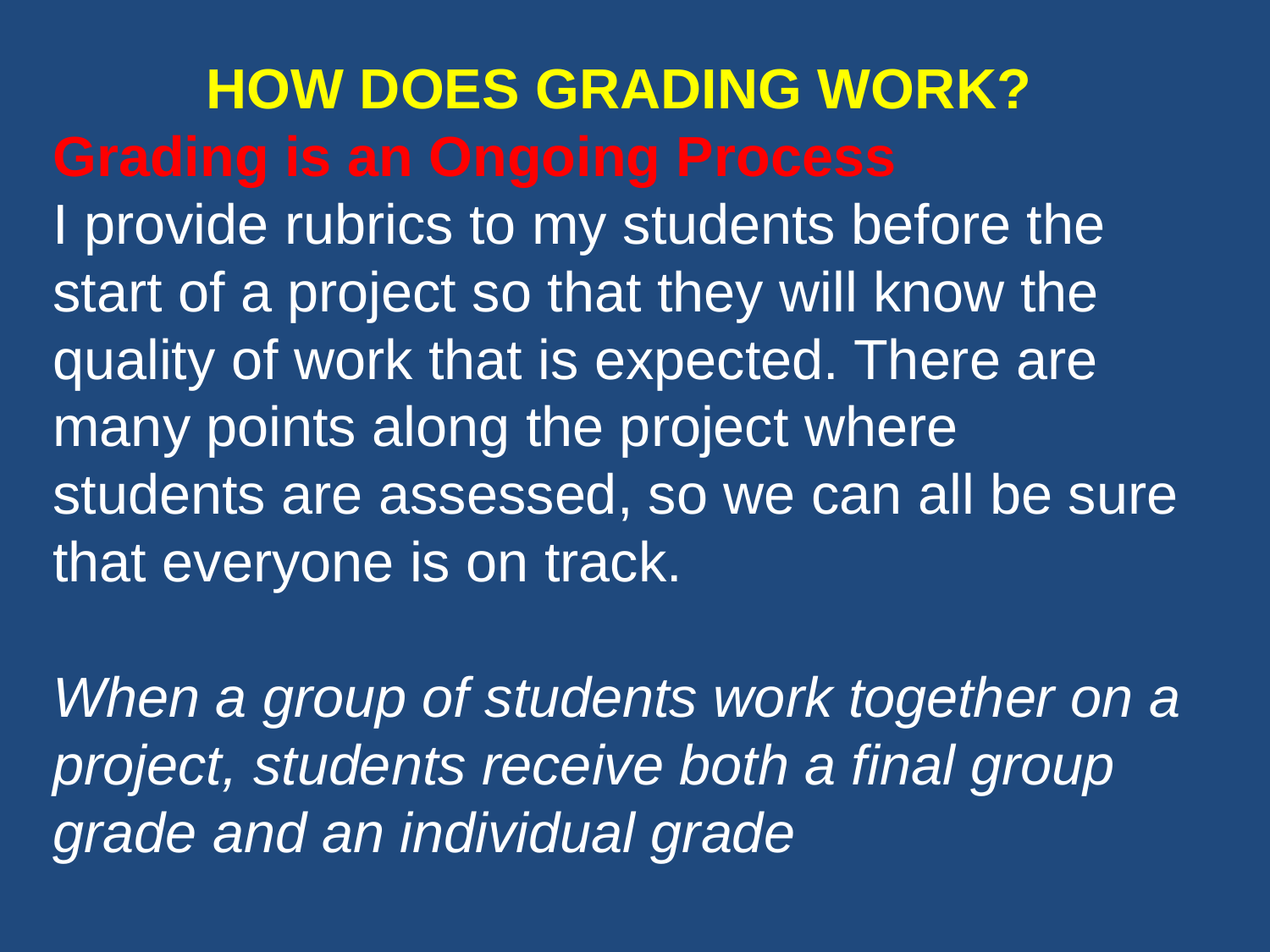

HOW DOES GRADING WORK?
Grading is an Ongoing Process
I provide rubrics to my students before the start of a project so that they will know the quality of work that is expected. There are many points along the project where students are assessed, so we can all be sure that everyone is on track.

When a group of students work together on a project, students receive both a final group grade and an individual grade